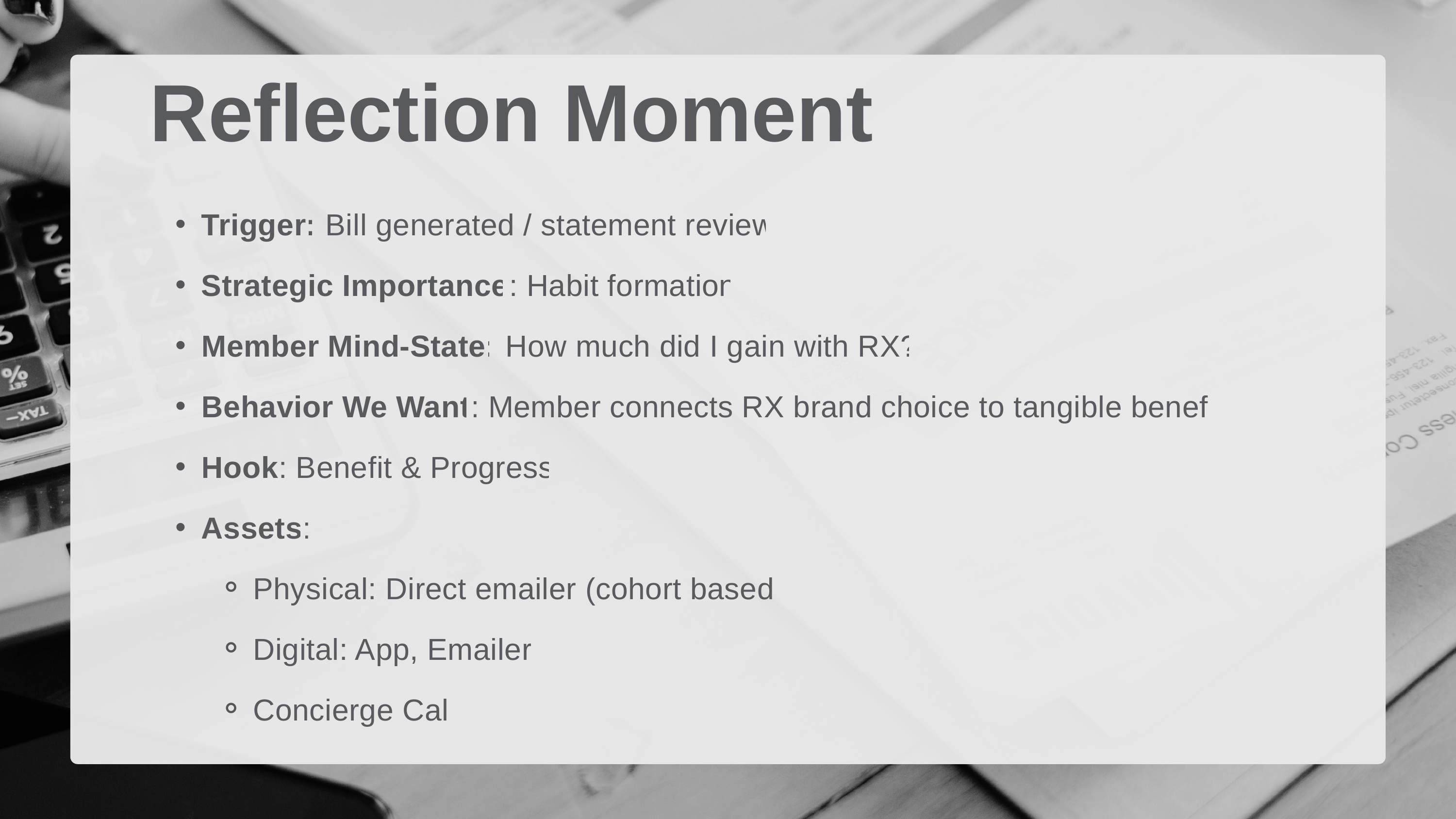

Reflection Moment
Trigger: Bill generated / statement review
Strategic Importance: Habit formation
Member Mind-State: How much did I gain with RX?
Behavior We Want: Member connects RX brand choice to tangible benefit
Hook: Benefit & Progress
Assets:
Physical: Direct emailer (cohort based)
Digital: App, Emailer.
Concierge Call